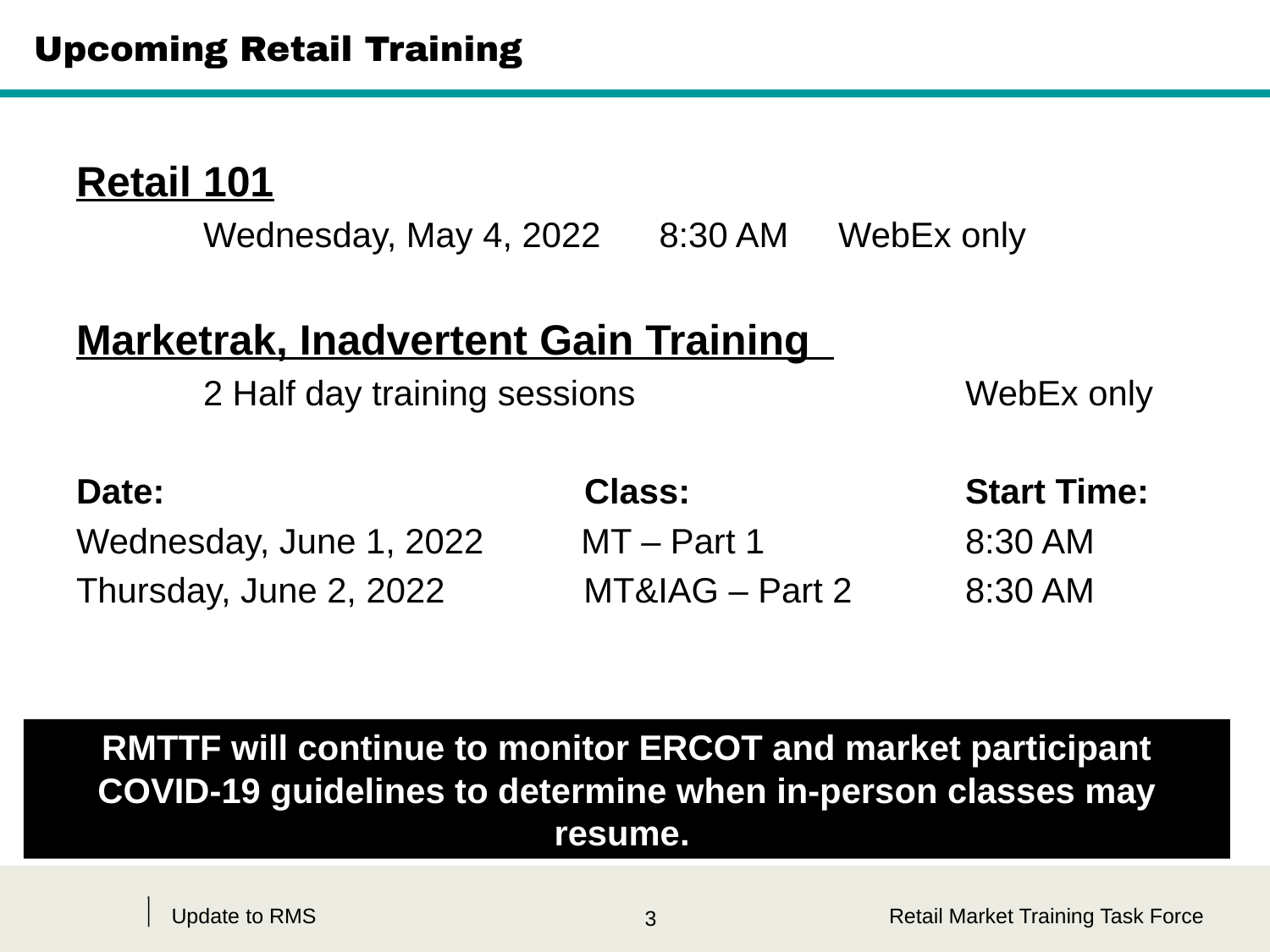

# Upcoming Retail Training
Retail 101
	Wednesday, May 4, 2022      8:30 AM 	WebEx only

Marketrak, Inadvertent Gain Training
	2 Half day training sessions 			WebEx only

Date:				Class:			Start Time:
Wednesday, June 1, 2022          MT – Part 1		8:30 AM
Thursday, June 2, 2022	             MT&IAG – Part 2	8:30 AM

RMTTF will continue to monitor ERCOT and market participant COVID-19 guidelines to determine when in-person classes may resume.
Update to RMS
Retail Market Training Task Force